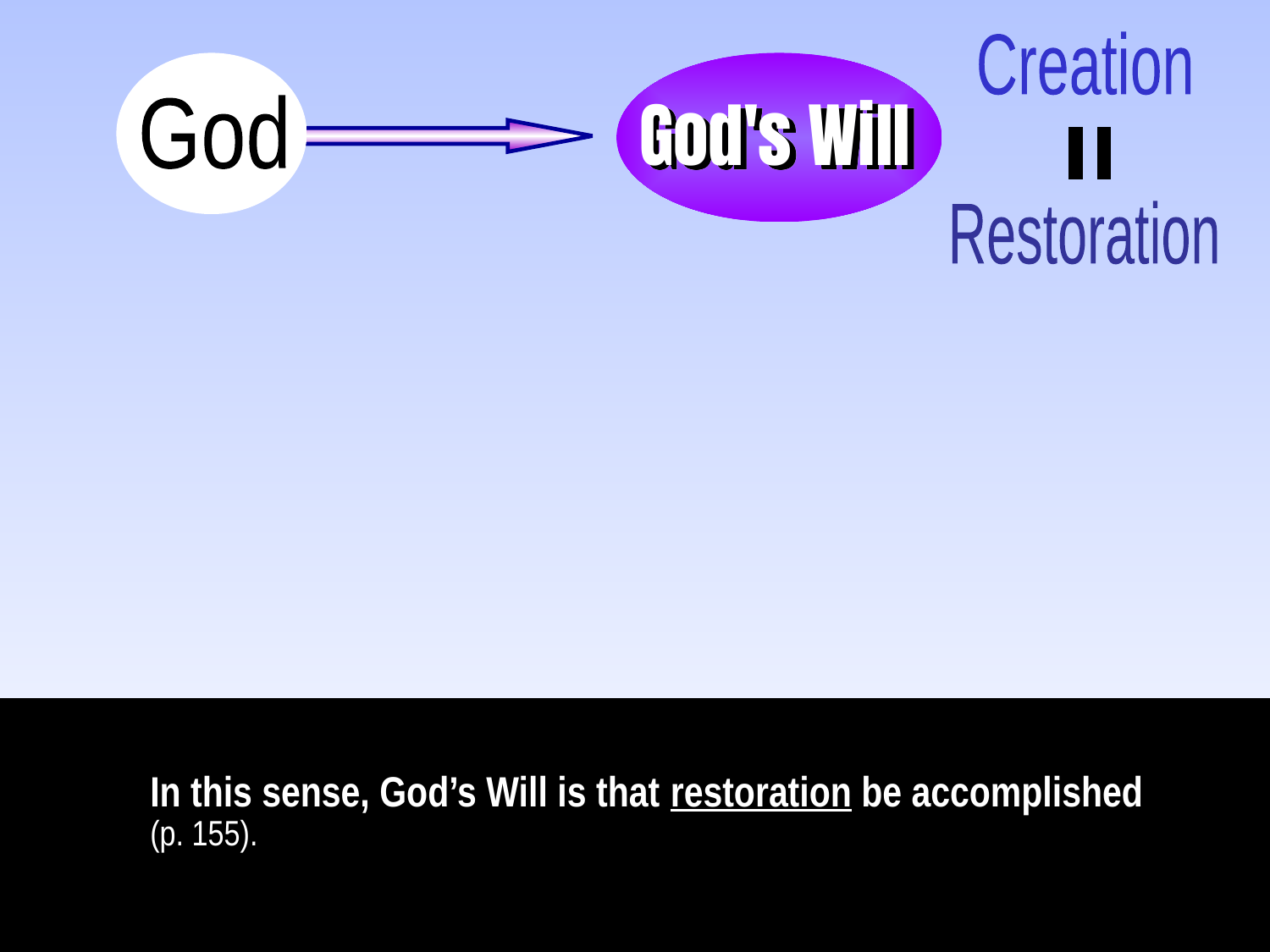

Creation

God

God's Will
_
_
Restoration

In this sense, God’s Will is that restoration be accomplished (p. 155).